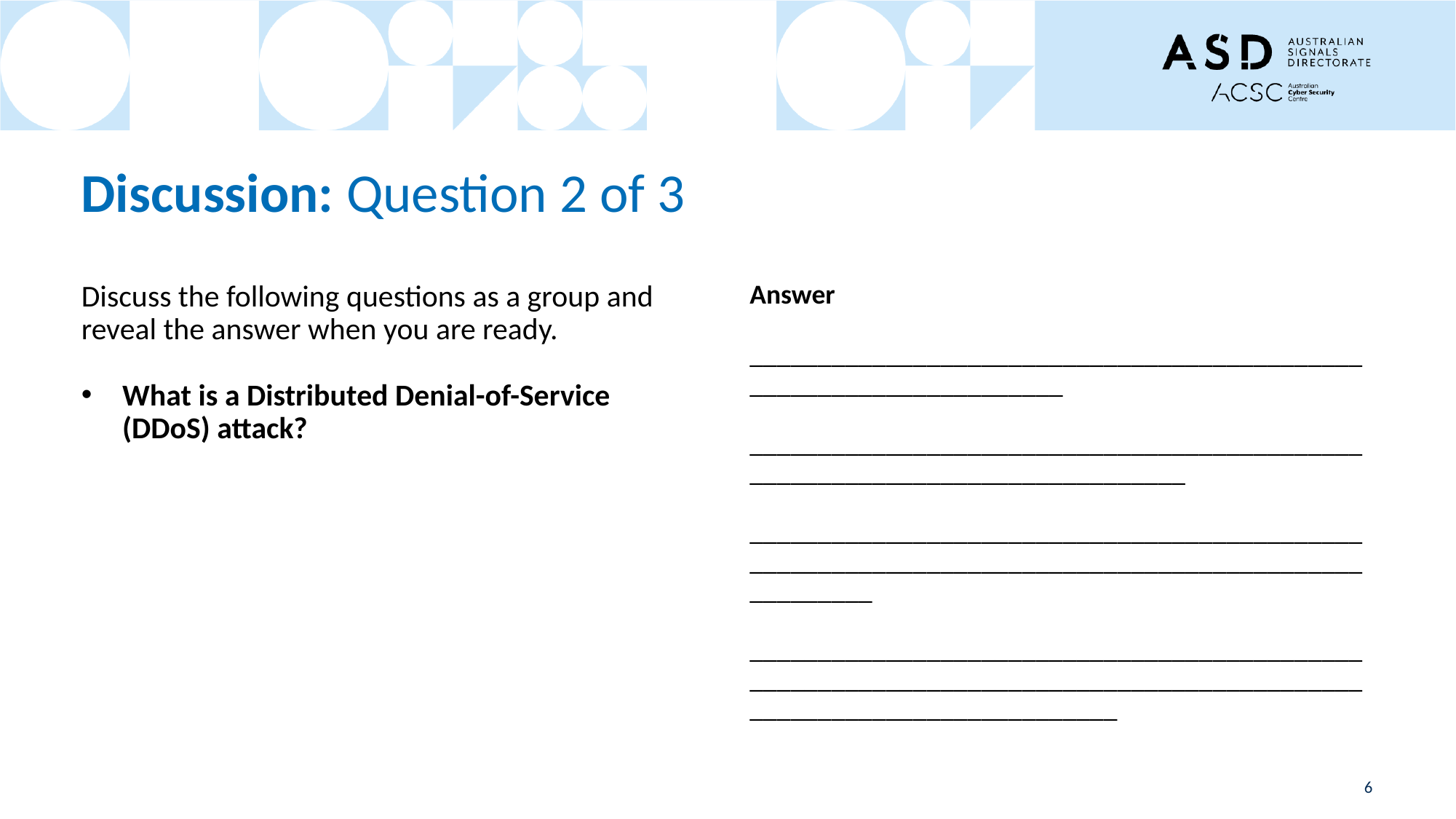

# Discussion: Question 2 of 3
Discuss the following questions as a group and reveal the answer when you are ready.
What is a Distributed Denial-of-Service (DDoS) attack?
Answer
____________________________________________________________________
_____________________________________________________________________________
___________________________________________________________________________________________________
_____________________________________________________________________________________________________________________
6